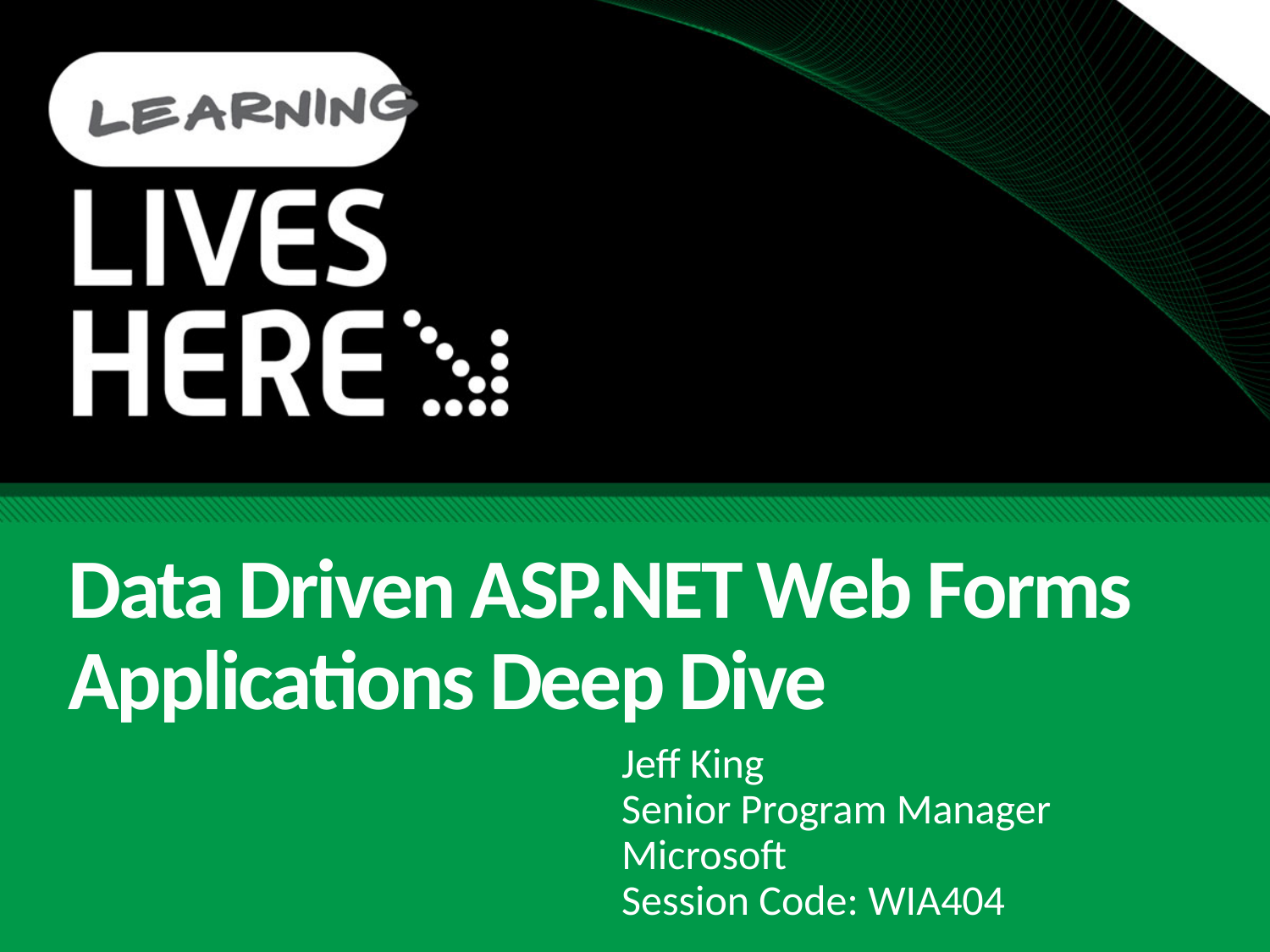

# Data Driven ASP.NET Web Forms Applications Deep Dive
Jeff King
Senior Program Manager
Microsoft
Session Code: WIA404